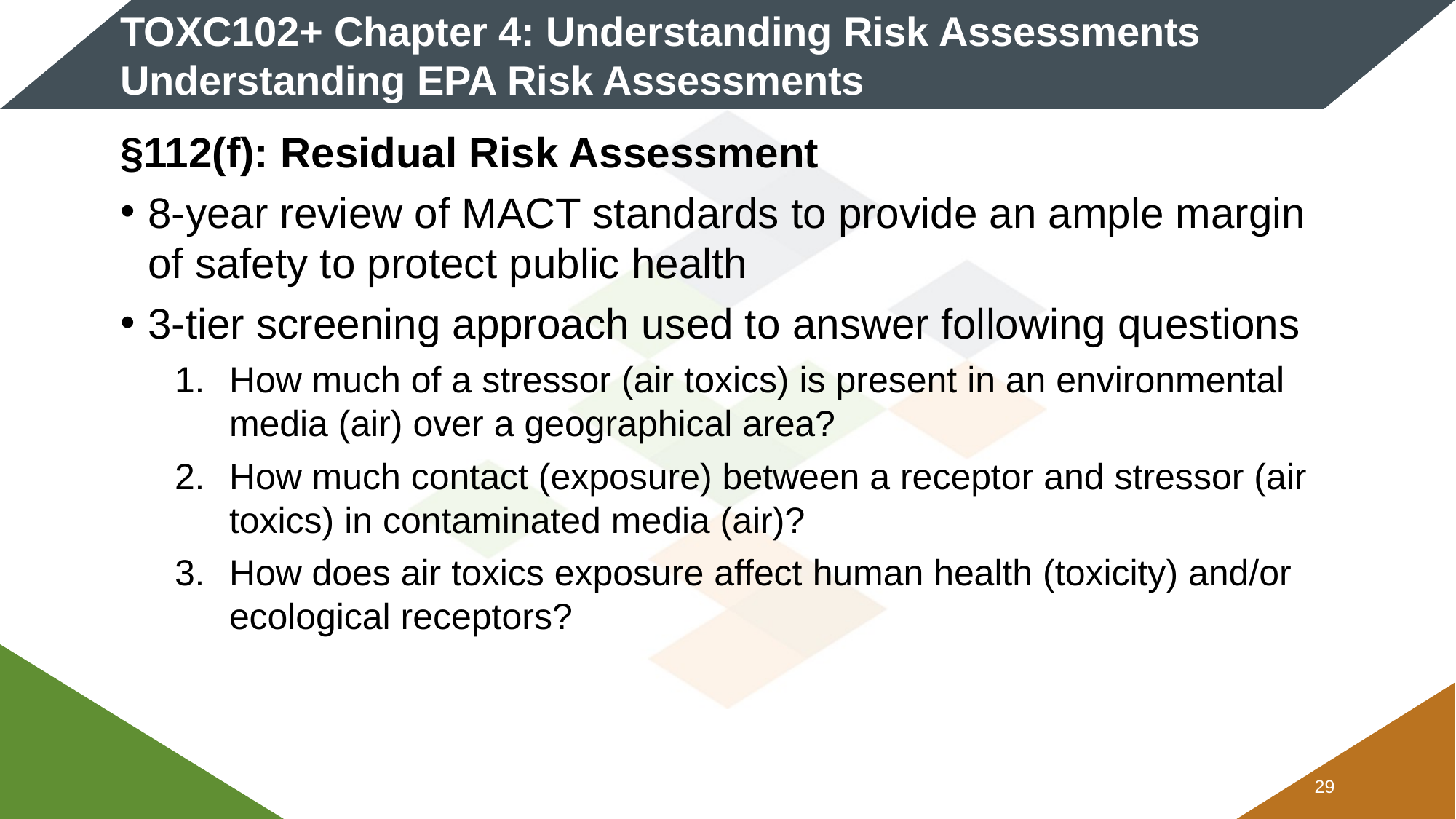

# TOXC102+ Chapter 4: Understanding Risk Assessments Understanding EPA Risk Assessments
§112(f): Residual Risk Assessment
8-year review of MACT standards to provide an ample margin of safety to protect public health
3-tier screening approach used to answer following questions
How much of a stressor (air toxics) is present in an environmental media (air) over a geographical area?
How much contact (exposure) between a receptor and stressor (air toxics) in contaminated media (air)?
How does air toxics exposure affect human health (toxicity) and/or ecological receptors?
29